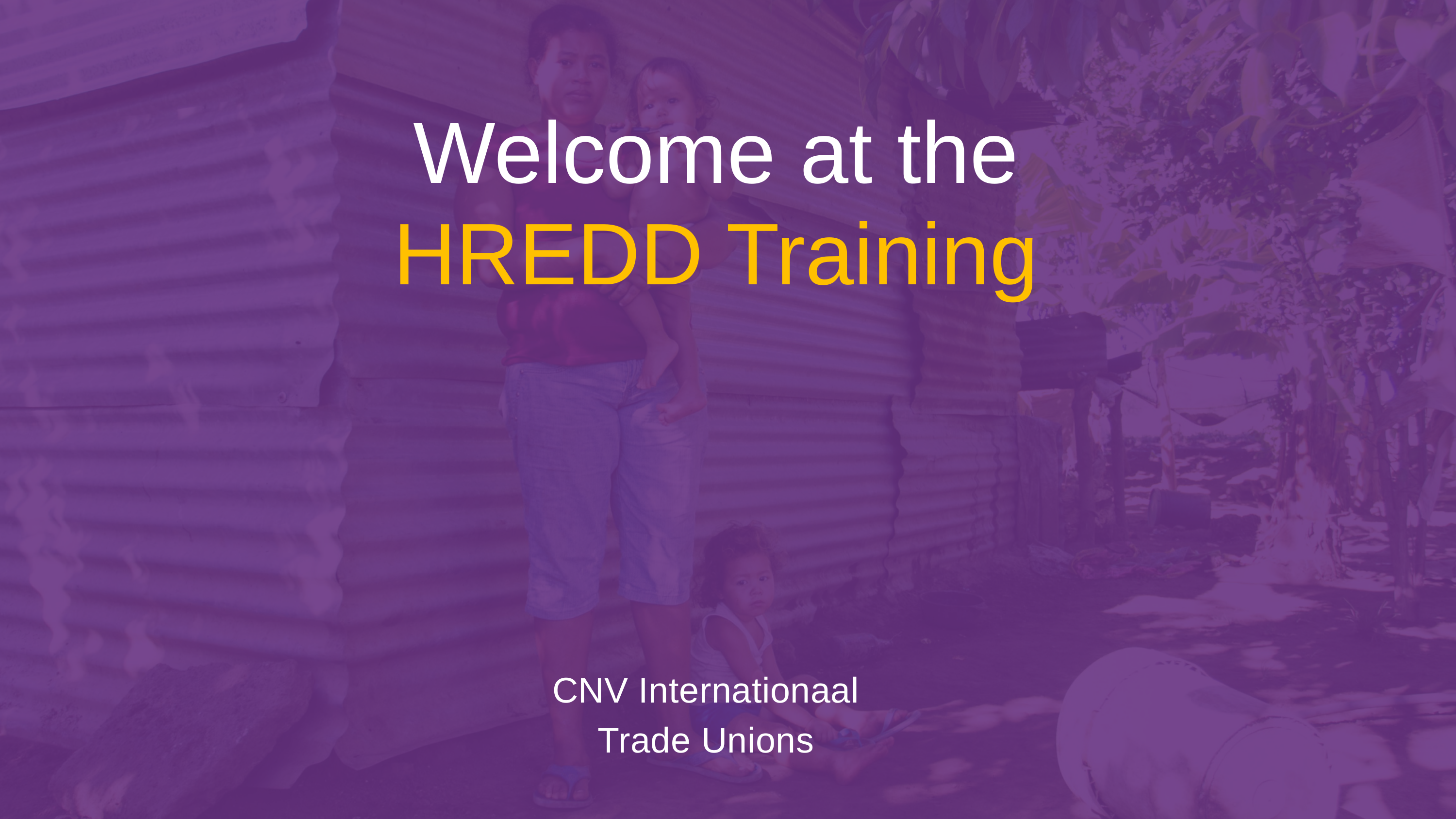

Welcome at the
HREDD Training

CNV Internationaal
Trade Unions